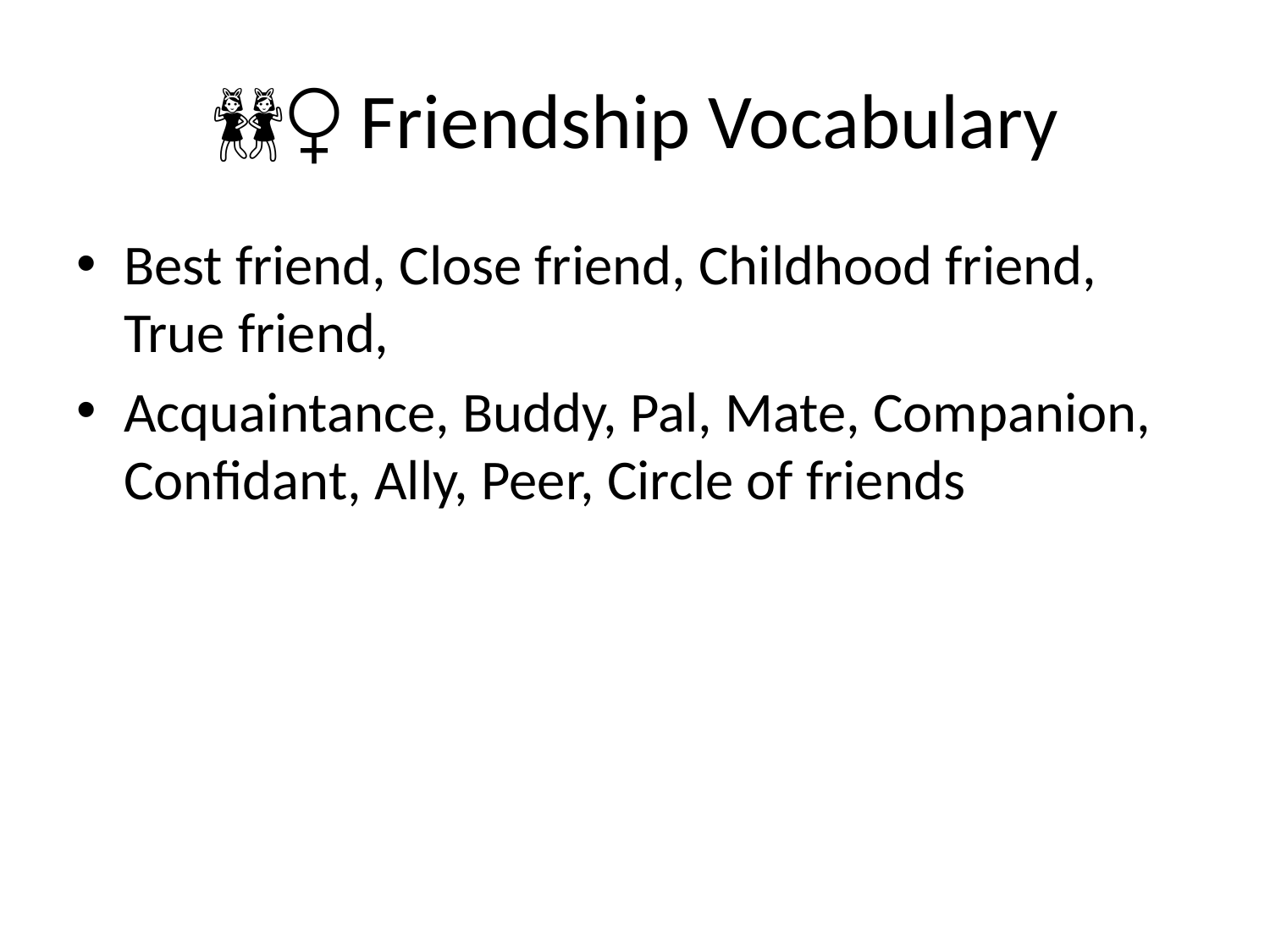

# 👯‍♀️ Friendship Vocabulary
Best friend, Close friend, Childhood friend, True friend,
Acquaintance, Buddy, Pal, Mate, Companion, Confidant, Ally, Peer, Circle of friends